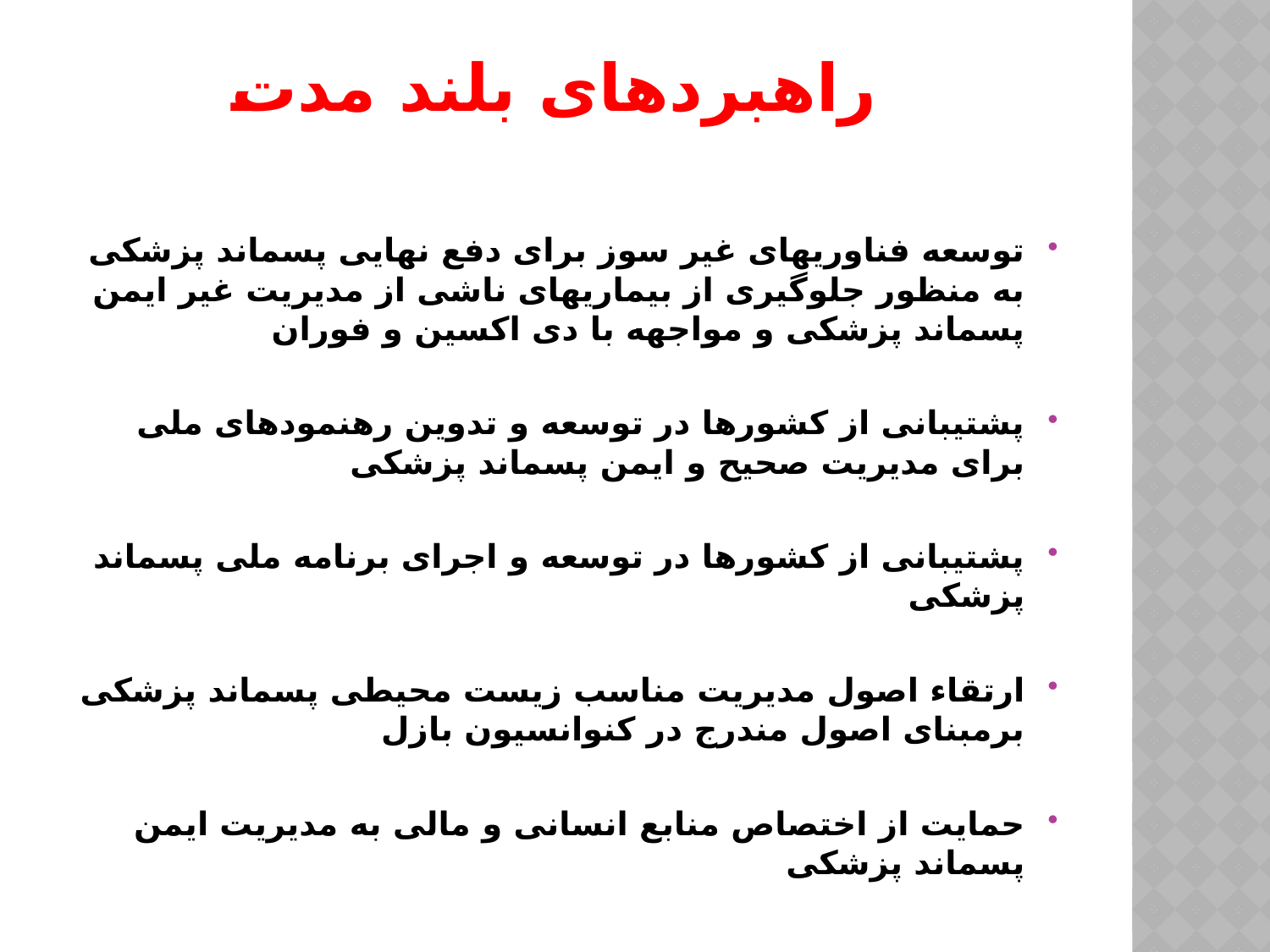

# راهبردهای بلند مدت
توسعه فناوریهای غیر سوز برای دفع نهایی پسماند پزشکی به منظور جلوگیری از بیماریهای ناشی از مدیریت غیر ایمن پسماند پزشکی و مواجهه با دی اکسین و فوران

پشتیبانی از کشورها در توسعه و تدوین رهنمودهای ملی برای مدیریت صحیح و ایمن پسماند پزشکی

پشتیبانی از کشورها در توسعه و اجرای برنامه ملی پسماند پزشکی

ارتقاء اصول مدیریت مناسب زیست محیطی پسماند پزشکی برمبنای اصول مندرج در کنوانسیون بازل

حمایت از اختصاص منابع انسانی و مالی به مدیریت ایمن پسماند پزشکی